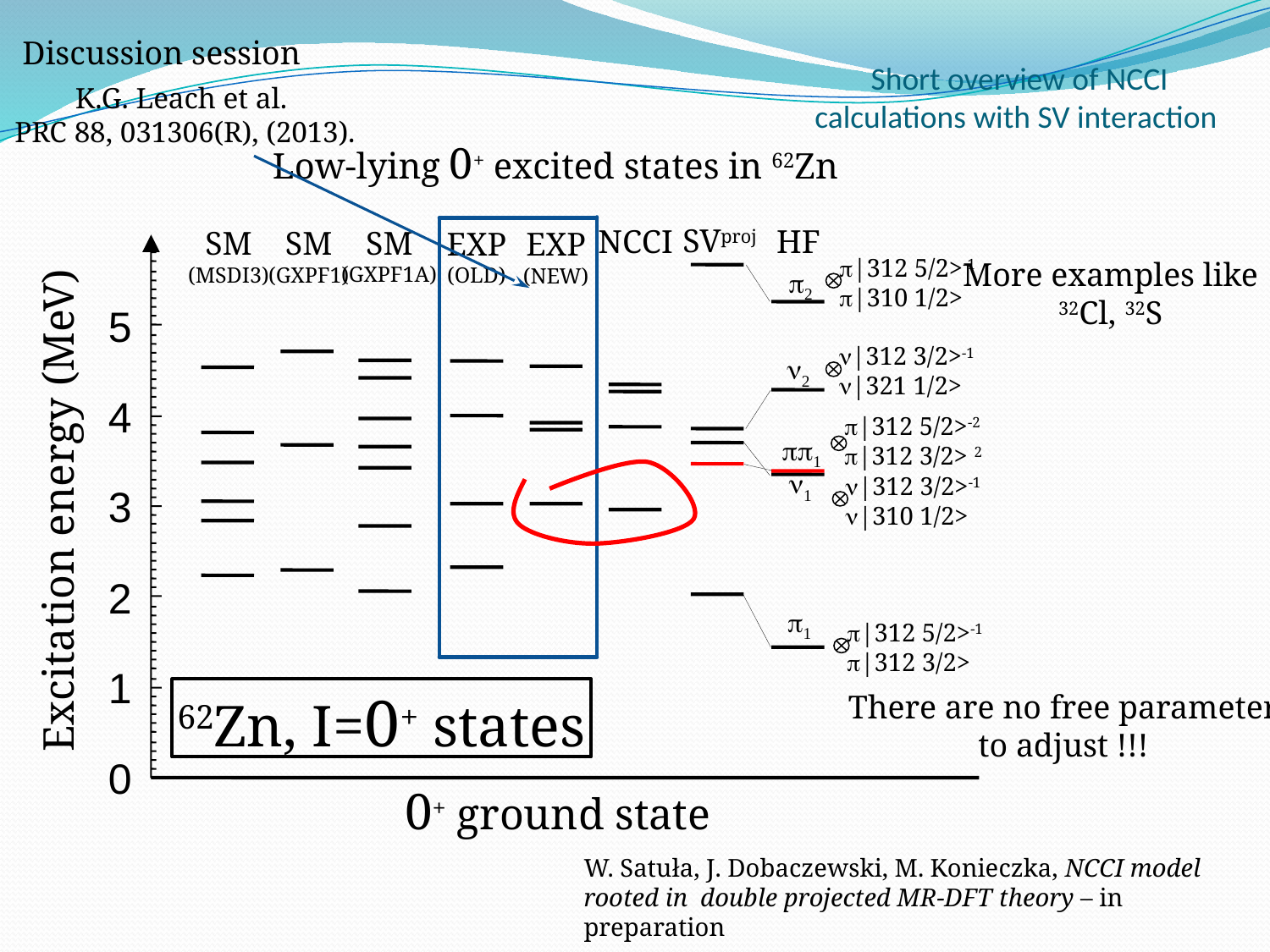

Discussion session
# Short overview of NCCI calculations with SV interaction
K.G. Leach et al.
PRC 88, 031306(R), (2013).
Low-lying 0+ excited states in 62Zn
SVproj
HF
π|312 5/2>-1
π|310 1/2>

π2

ν2

ππ1
ν1

π1

ν|312 3/2>-1
ν|321 1/2>

π|312 5/2>-2
π|312 3/2> 2

ν|312 3/2>-1
ν|310 1/2>

π|312 5/2>-1
π|312 3/2>

NCCI

SM
(GXPF1A)
SM
(GXPF1)
SM
(MSDI3)
EXP
(OLD)
EXP
(NEW)

More examples like
32Cl, 32S

5
4
3
2
1
0

Excitation energy (MeV)

62Zn, I=0+ states

There are no free parameter
to adjust !!!

0+ ground state

W. Satuła, J. Dobaczewski, M. Konieczka, NCCI model rooted in  double projected MR-DFT theory – in preparation